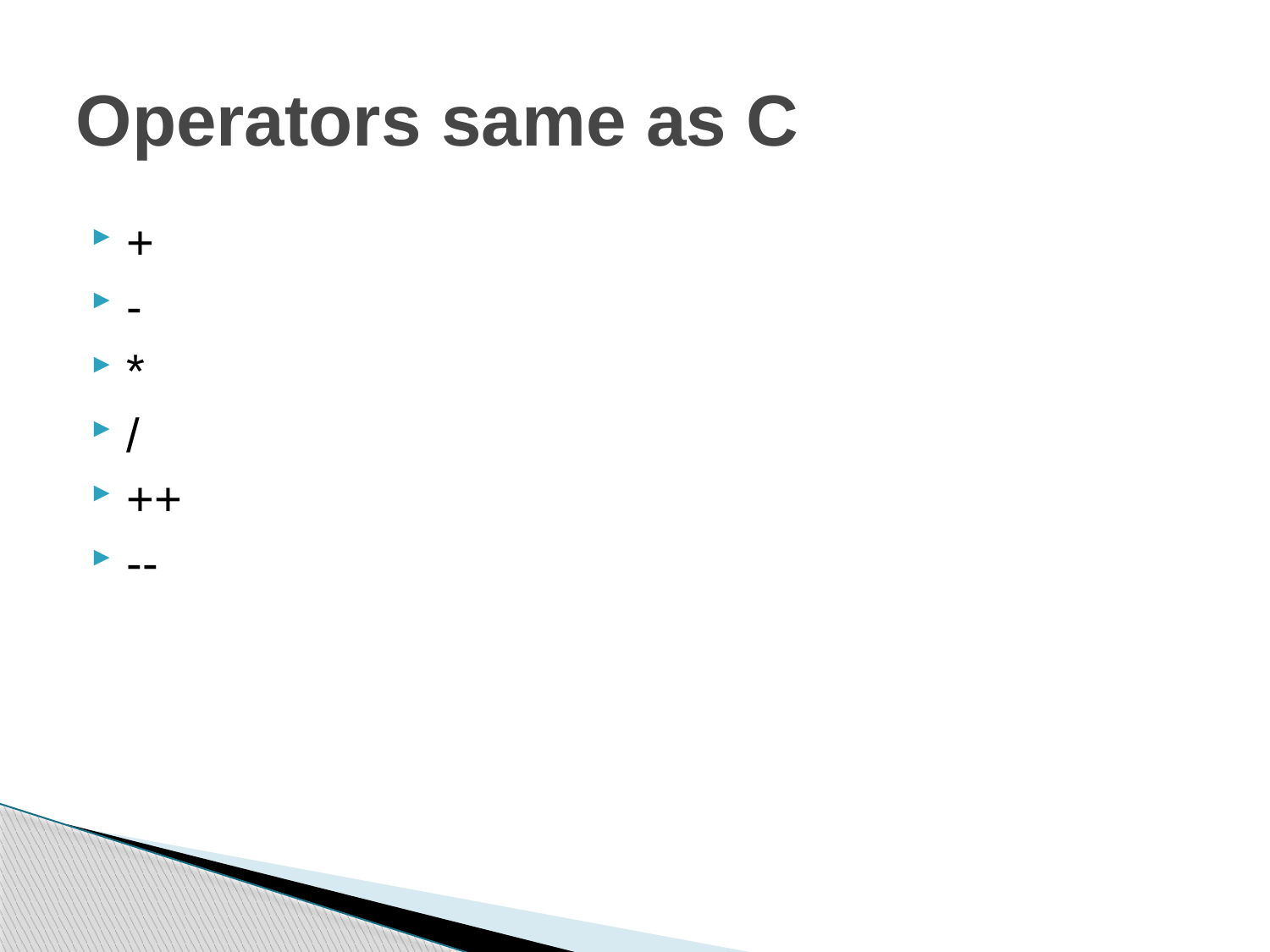

# Operators same as C
+
-
*
/
++
--